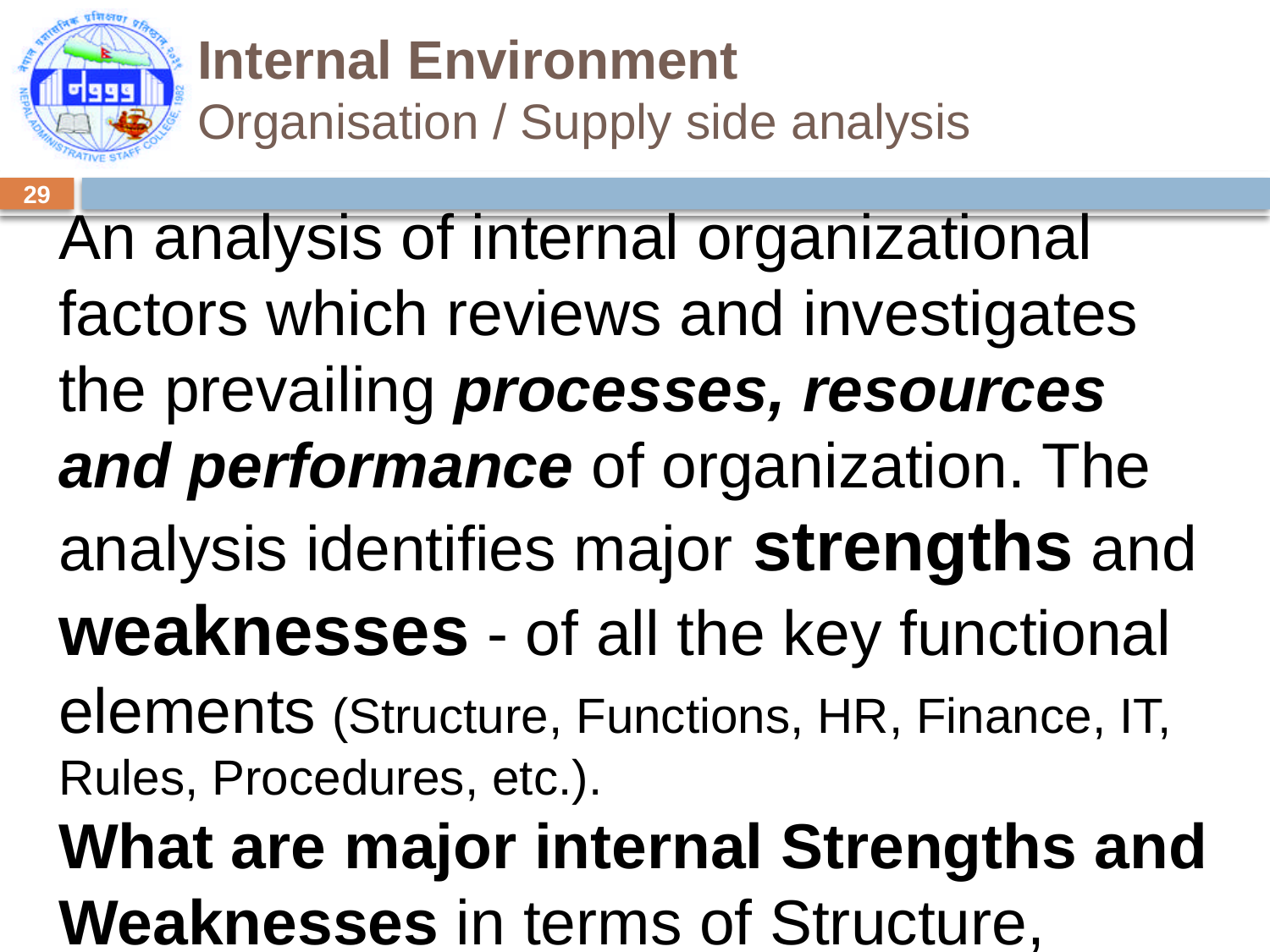

# Internal Environment Organisation / Supply side analysis
29
An analysis of internal organizational factors which reviews and investigates the prevailing processes, resources and performance of organization. The analysis identifies major strengths and weaknesses - of all the key functional elements (Structure, Functions, HR, Finance, IT, Rules, Procedures, etc.).
What are major internal Strengths and Weaknesses in terms of Structure, Resources, Processes, Performance, Culture, etc. ?